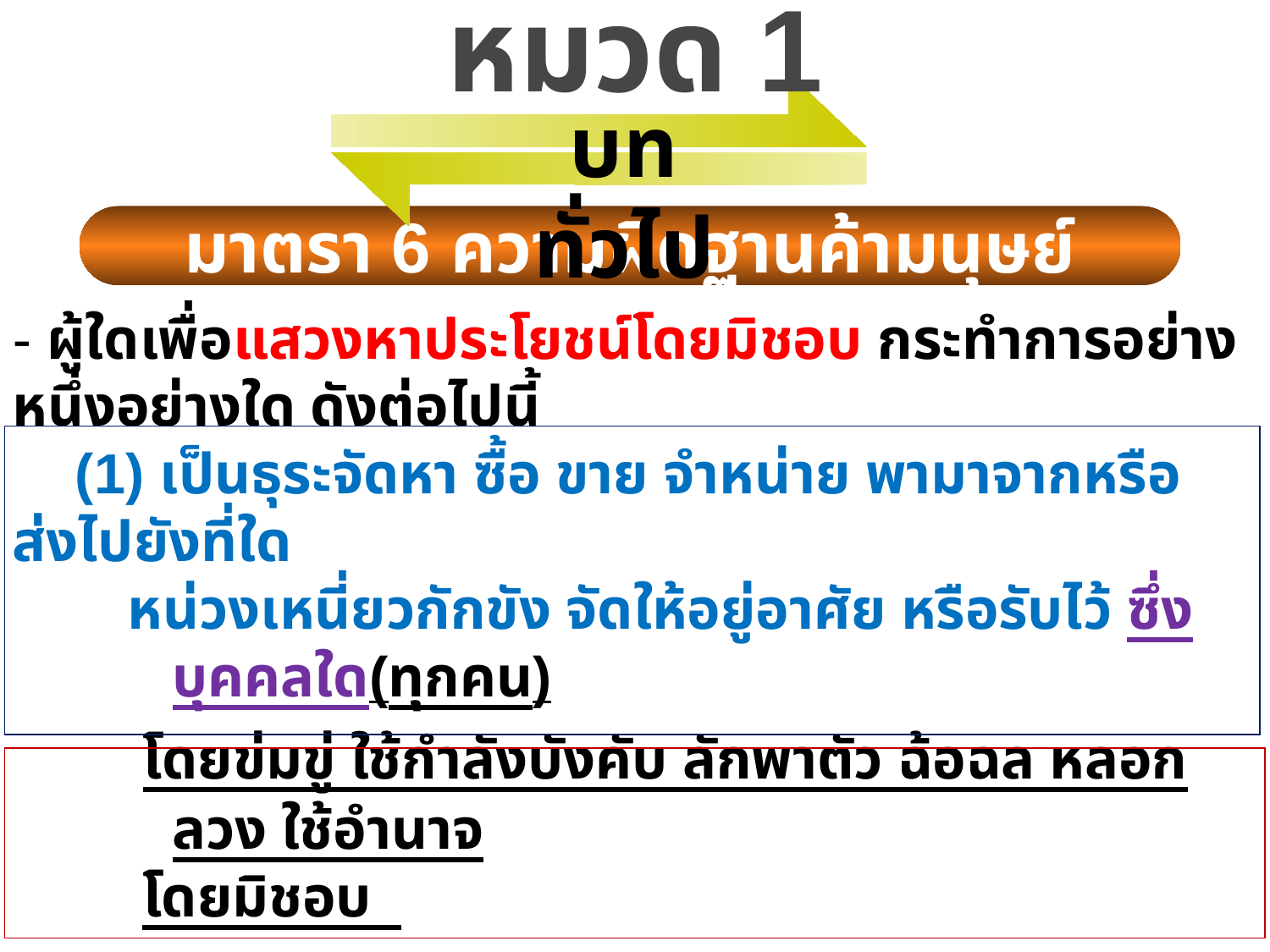

# หมวด 1

บททั่วไป
มาตรา 6 ความผิดฐานค้ามนุษย์

- ผู้ใดเพื่อแสวงหาประโยชน์โดยมิชอบ กระทำการอย่างหนึ่งอย่างใด ดังต่อไปนี้
    (1) เป็นธุระจัดหา ซื้อ ขาย จำหน่าย พามาจากหรือ ส่งไปยังที่ใด
    หน่วงเหนี่ยวกักขัง จัดให้อยู่อาศัย หรือรับไว้ ซึ่งบุคคลใด(ทุกคน)
    โดยข่มขู่ ใช้กำลังบังคับ ลักพาตัว ฉ้อฉล หลอกลวง ใช้อำนาจ
     โดยมิชอบ

(2) เป็นธุระจัดหา ซื้อ ขาย จำหน่าย พามาจากหรือ ส่งไปยังที่ใด
    หน่วงเหนี่ยวกักขัง จัดให้อยู่อาศัย หรือรับไว้ ซึ่งเด็ก(เฉพาะเด็ก)